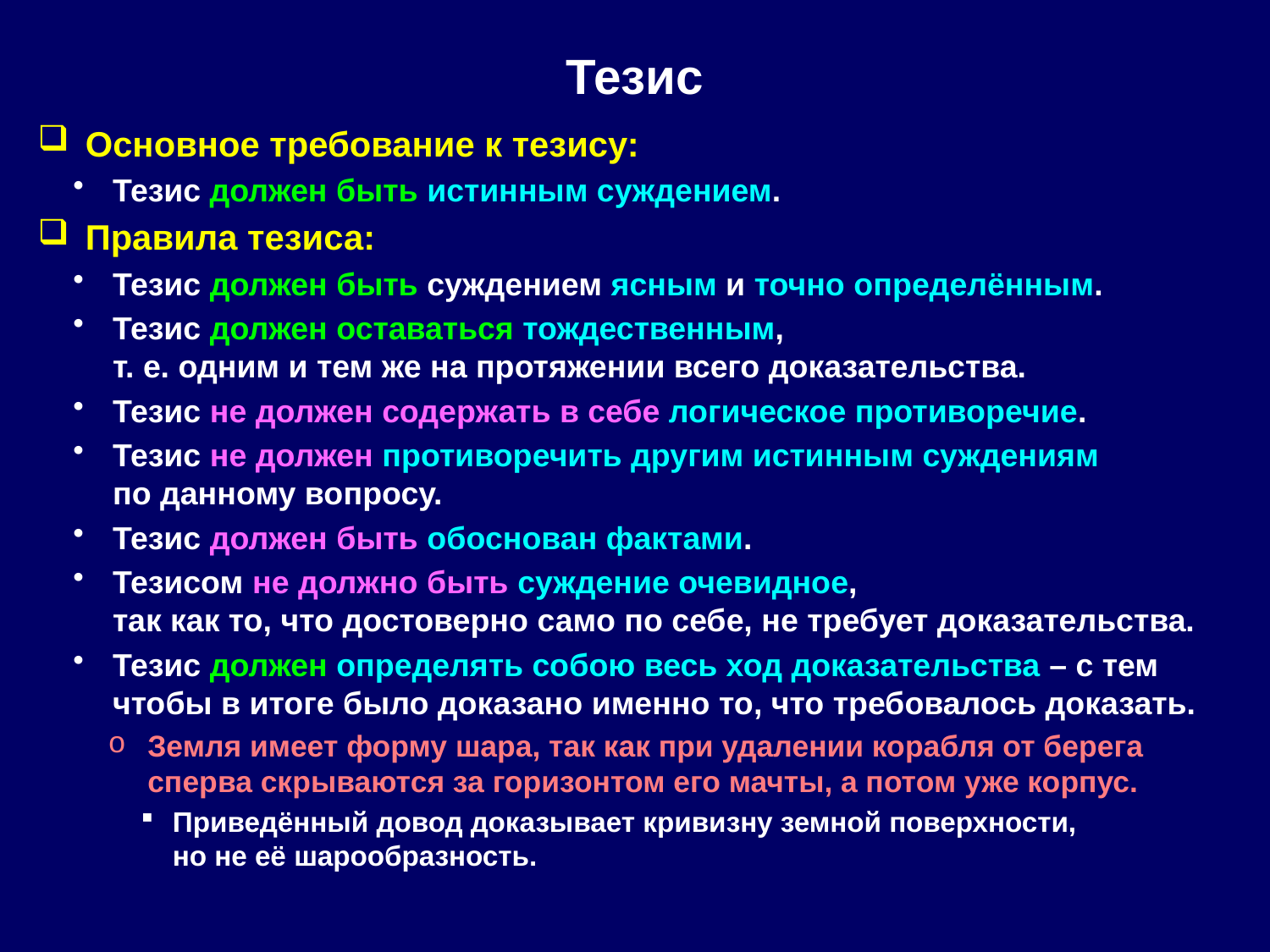

# Тезис
Основное требование к тезису:
Тезис должен быть истинным суждением.
Правила тезиса:
Тезис должен быть суждением ясным и точно определённым.
Тезис должен оставаться тождественным,
т. е. одним и тем же на протяжении всего доказательства.
Тезис не должен содержать в себе логическое противоречие.
Тезис не должен противоречить другим истинным суждениям
по данному вопросу.
Тезис должен быть обоснован фактами.
Тезисом не должно быть суждение очевидное,
так как то, что достоверно само по себе, не требует доказательства.
Тезис должен определять собою весь ход доказательства – с тем чтобы в итоге было доказано именно то, что требовалось доказать.
Земля имеет форму шара, так как при удалении корабля от берега сперва скрываются за горизонтом его мачты, а потом уже корпус.
Приведённый довод доказывает кривизну земной поверхности,
но не её шарообразность.